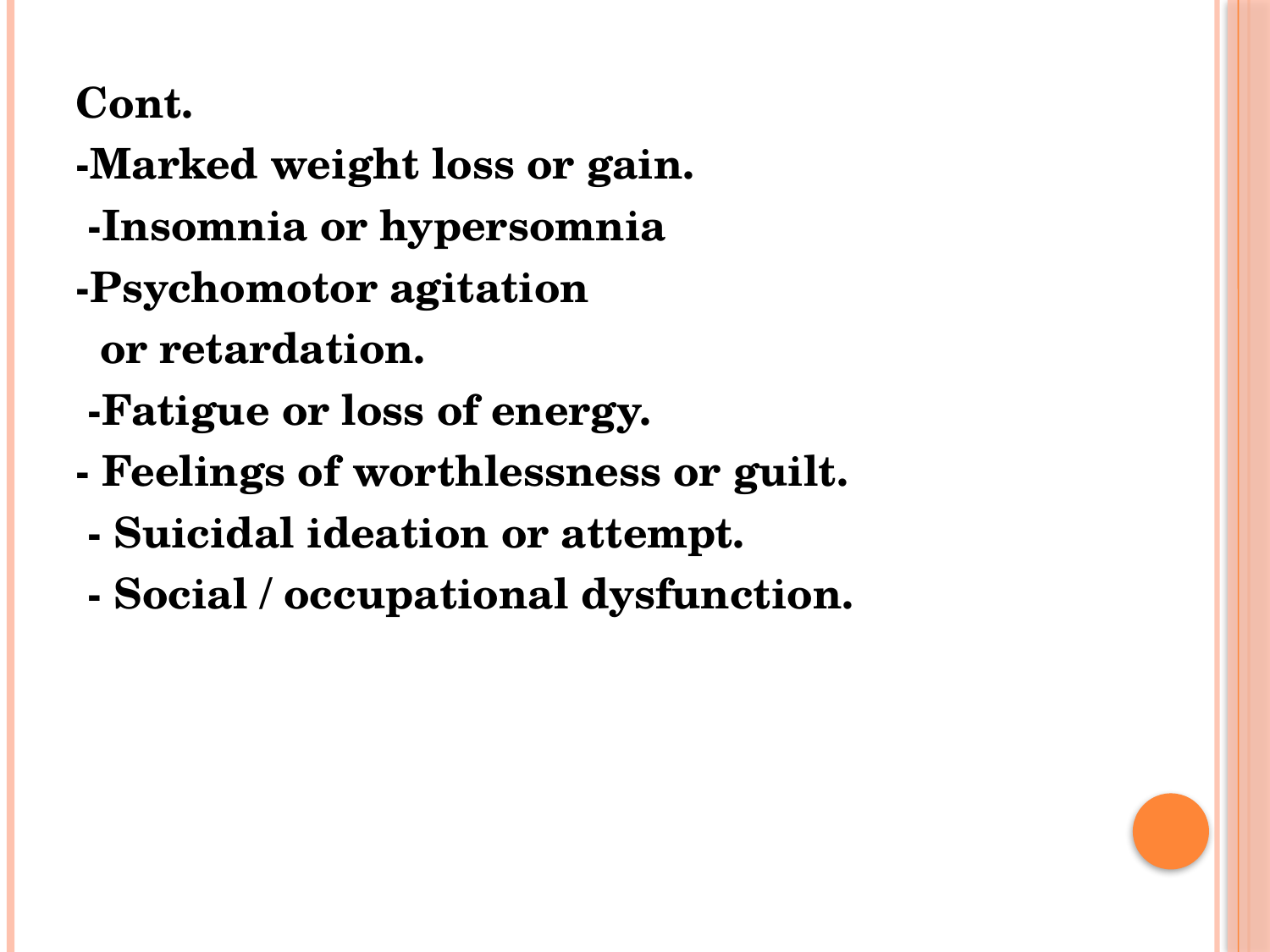

Cont.
-Marked weight loss or gain.
 -Insomnia or hypersomnia
-Psychomotor agitation
  or retardation.
 -Fatigue or loss of energy.
- Feelings of worthlessness or guilt.
 - Suicidal ideation or attempt.
 - Social / occupational dysfunction.